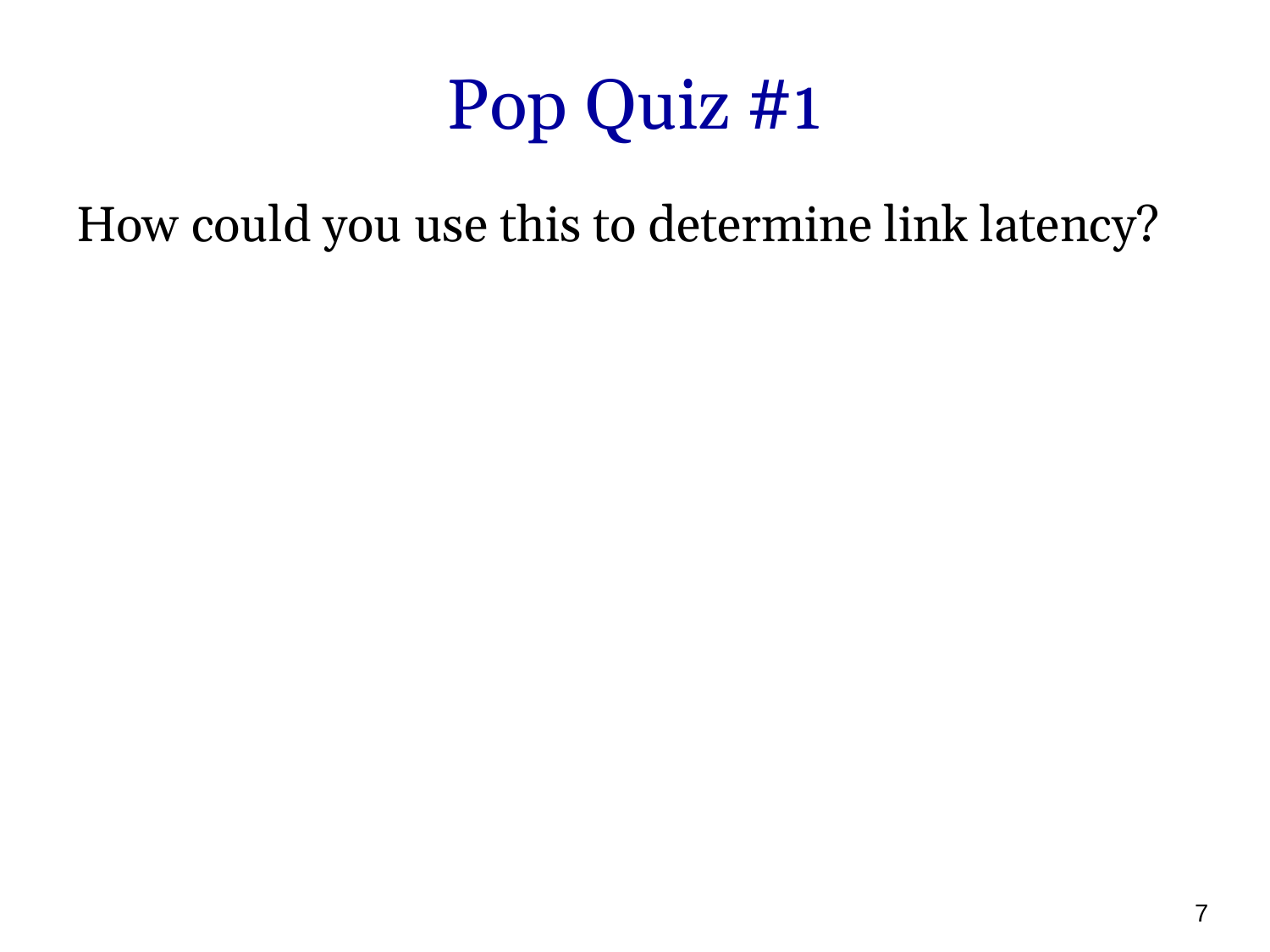

# Pop Quiz #1
How could you use this to determine link latency?
7